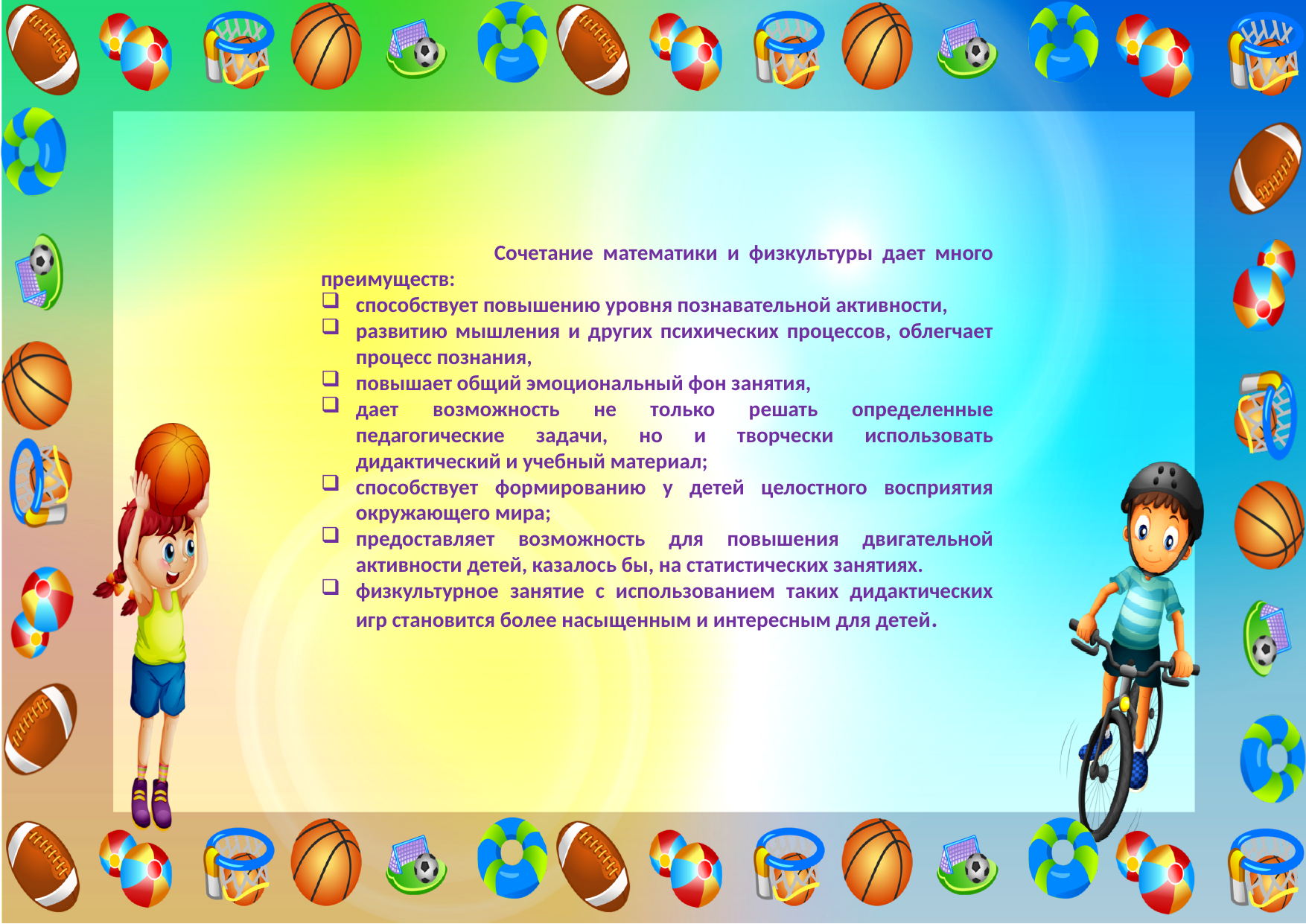

Сочетание математики и физкультуры дает много преимуществ:
способствует повышению уровня познавательной активности,
развитию мышления и других психических процессов, облегчает процесс познания,
повышает общий эмоциональный фон занятия,
дает возможность не только решать определенные педагогические задачи, но и творчески использовать дидактический и учебный материал;
способствует формированию у детей целостного восприятия окружающего мира;
предоставляет возможность для повышения двигательной активности детей, казалось бы, на статистических занятиях.
физкультурное занятие с использованием таких дидактических игр становится более насыщенным и интересным для детей.